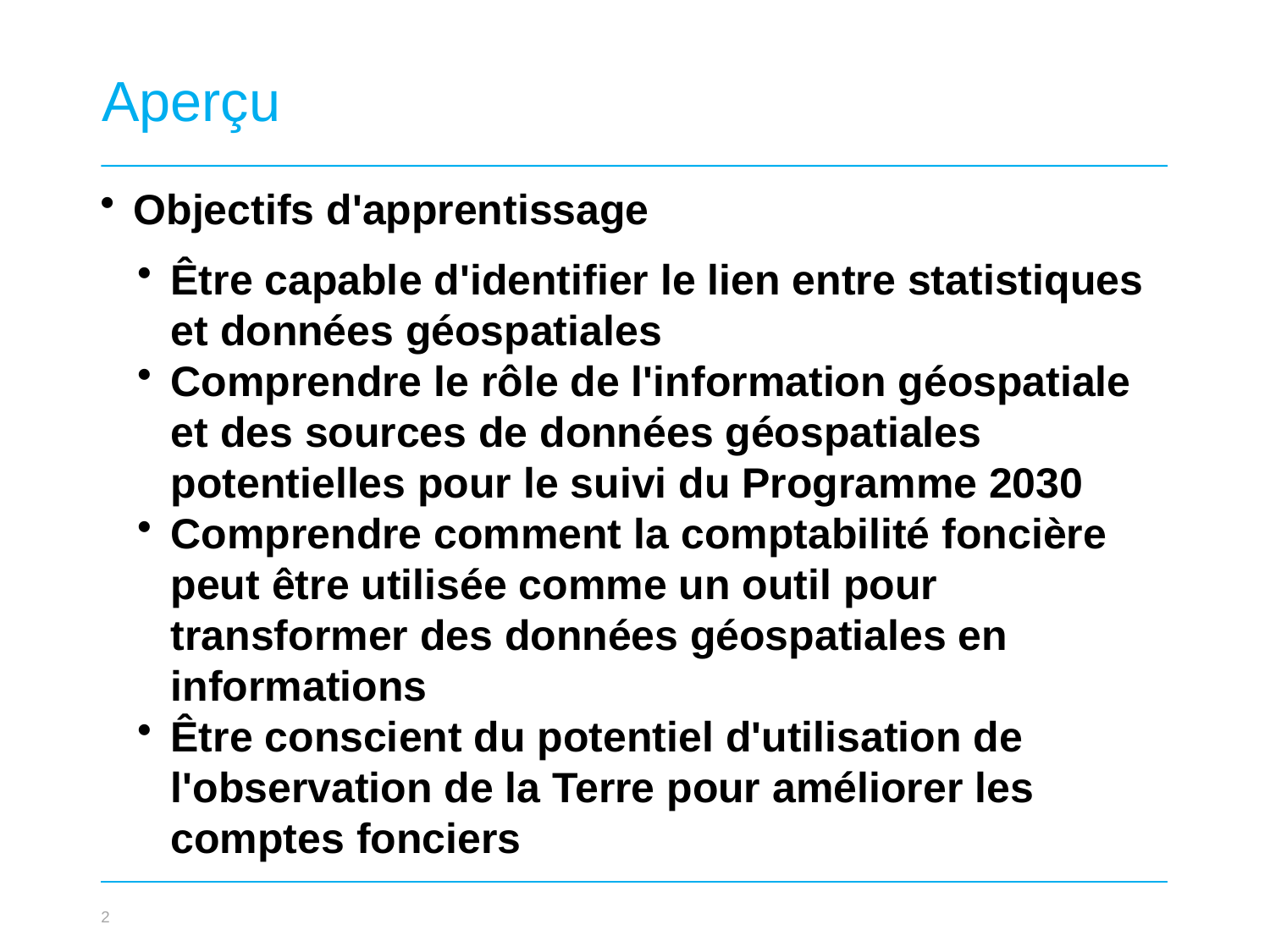

Aperçu

Objectifs d'apprentissage
Être capable d'identifier le lien entre statistiques et données géospatiales
Comprendre le rôle de l'information géospatiale et des sources de données géospatiales potentielles pour le suivi du Programme 2030
Comprendre comment la comptabilité foncière peut être utilisée comme un outil pour transformer des données géospatiales en informations
Être conscient du potentiel d'utilisation de l'observation de la Terre pour améliorer les comptes fonciers
© NABU/Holger Schulz

2